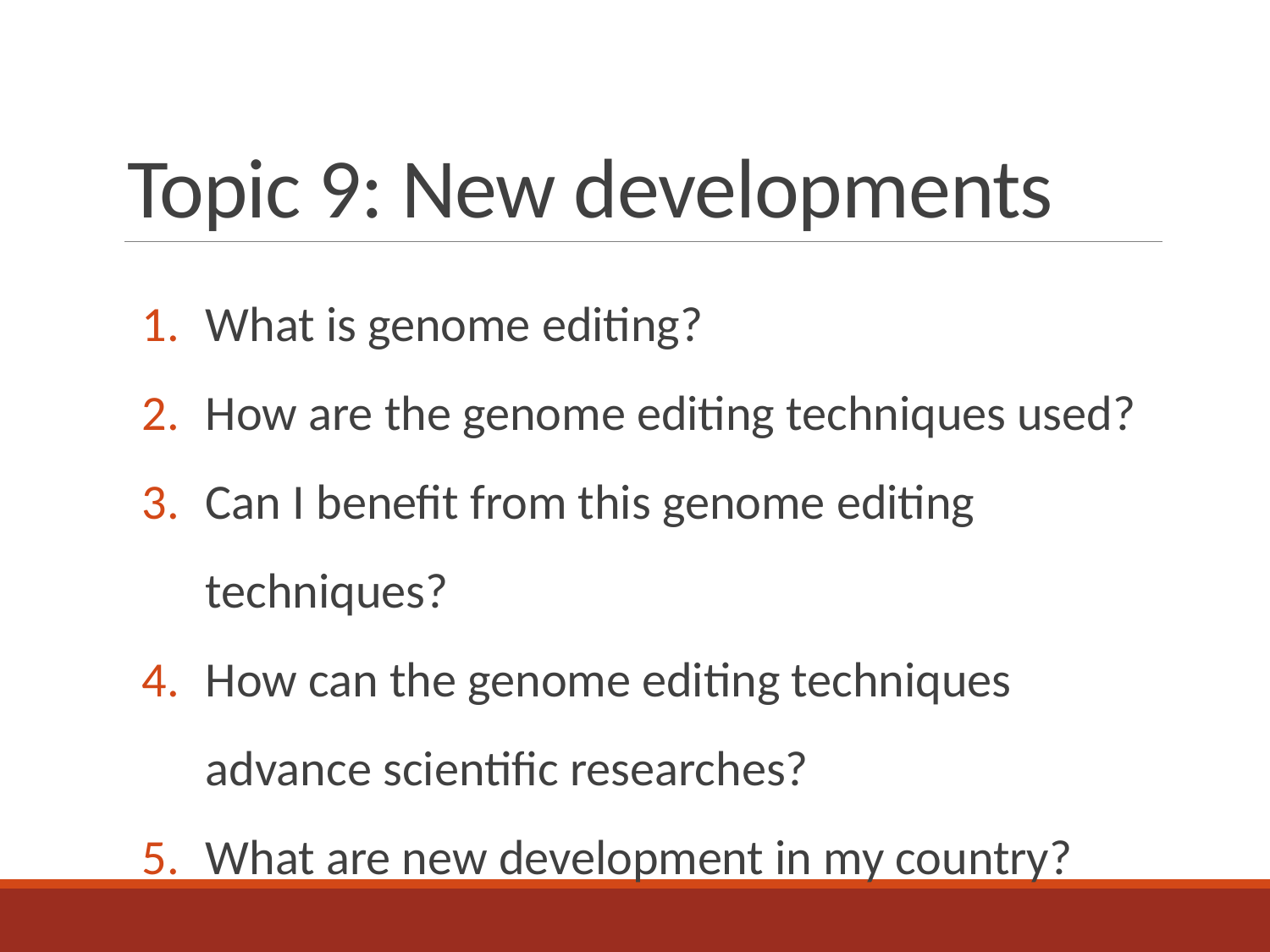

# Topic 9: New developments
What is genome editing?
How are the genome editing techniques used?
Can I benefit from this genome editing techniques?
How can the genome editing techniques advance scientific researches?
What are new development in my country?